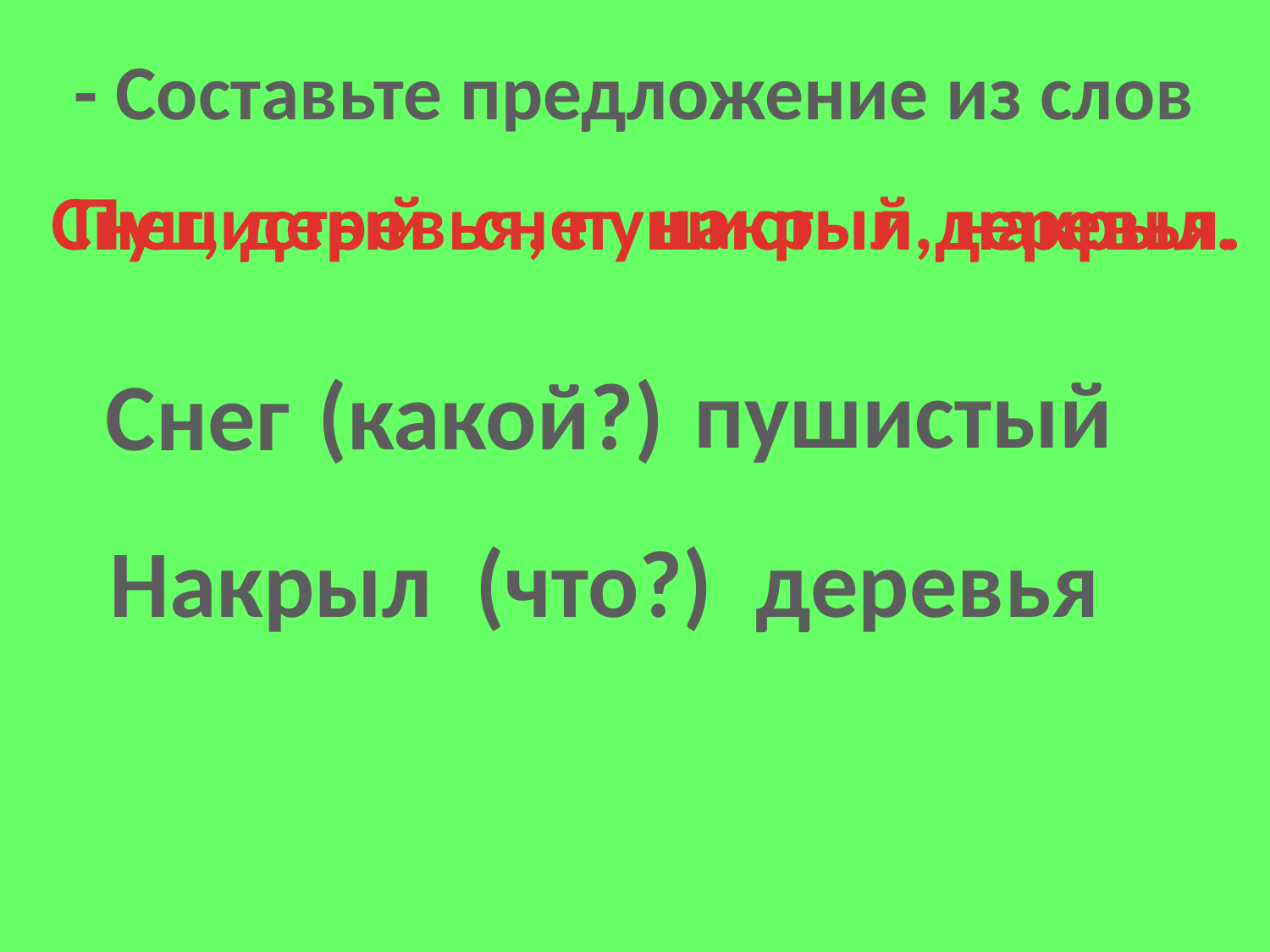

- Составьте предложение из слов
накрыл
снег
Снег, деревья, пушистый, накрыл.
Пушистый
деревья.
пушистый
(какой?)
Снег
Накрыл  (что?)  деревья